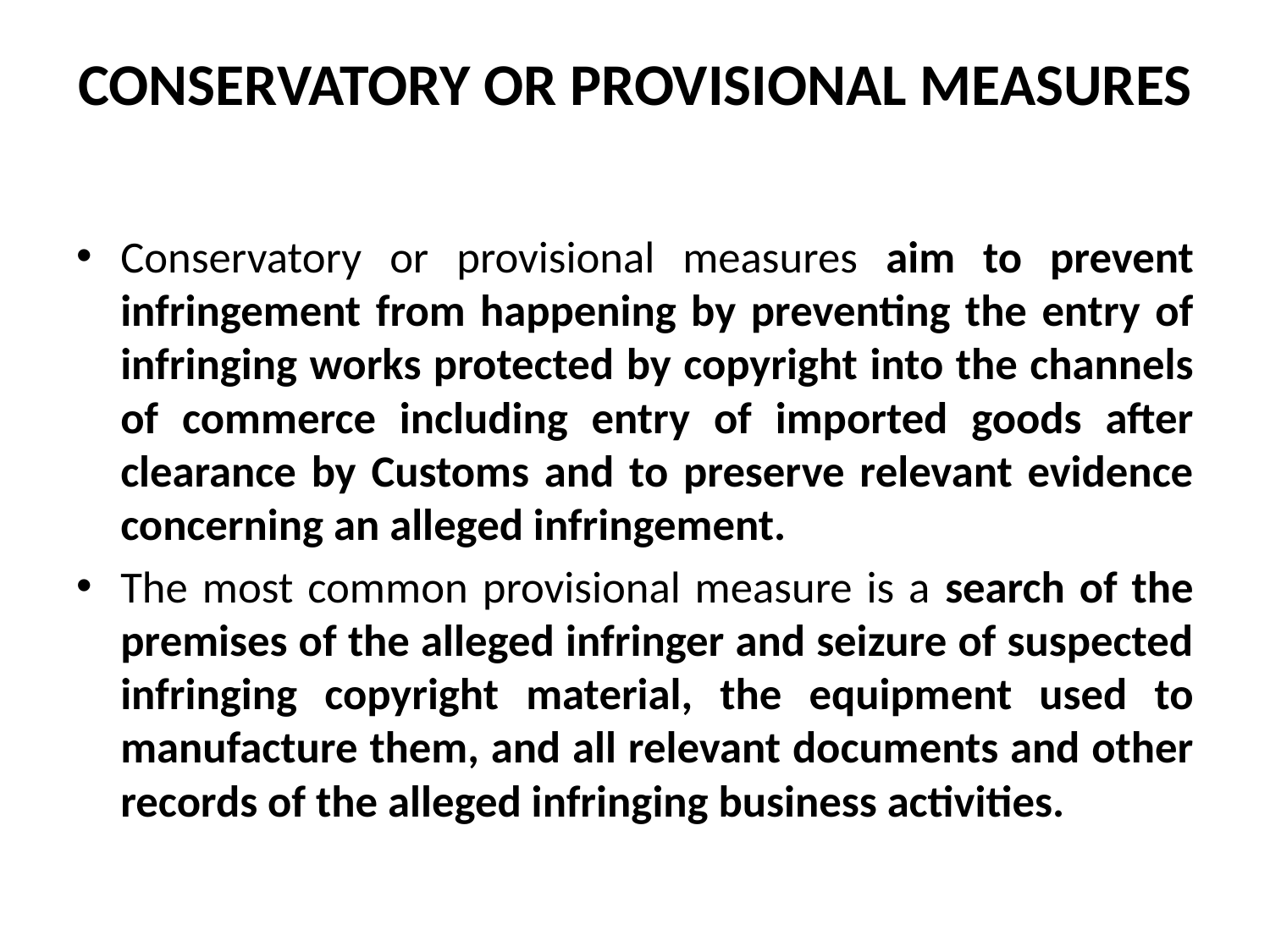

# CONSERVATORY OR PROVISIONAL MEASURES
Conservatory or provisional measures aim to prevent infringement from happening by preventing the entry of infringing works protected by copyright into the channels of commerce including entry of imported goods after clearance by Customs and to preserve relevant evidence concerning an alleged infringement.
The most common provisional measure is a search of the premises of the alleged infringer and seizure of suspected infringing copyright material, the equipment used to manufacture them, and all relevant documents and other records of the alleged infringing business activities.